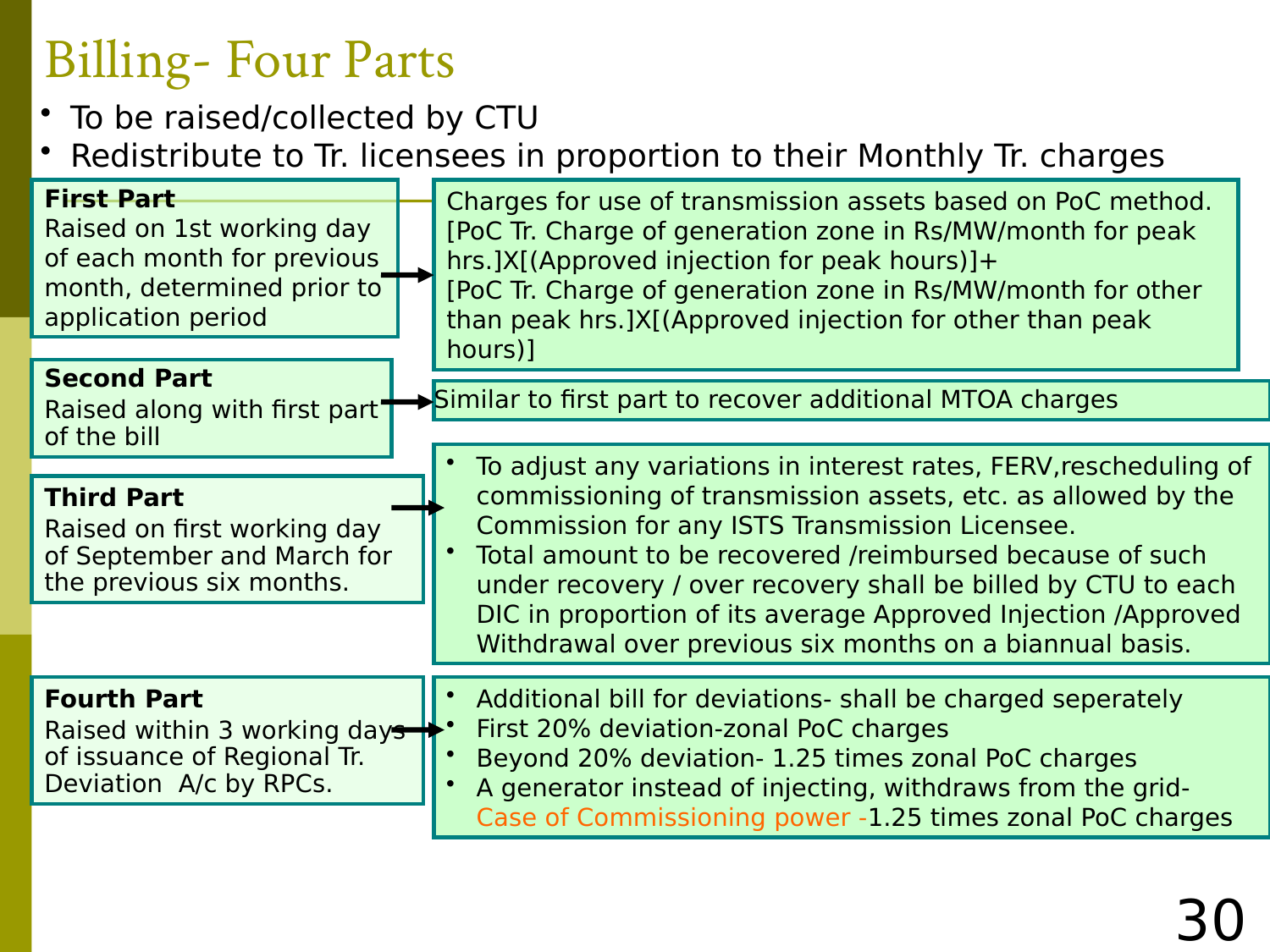

Billing- Four Parts
To be raised/collected by CTU
Redistribute to Tr. licensees in proportion to their Monthly Tr. charges
First Part
Raised on 1st working day of each month for previous month, determined prior to application period
Charges for use of transmission assets based on PoC method.
[PoC Tr. Charge of generation zone in Rs/MW/month for peak hrs.]X[(Approved injection for peak hours)]+
[PoC Tr. Charge of generation zone in Rs/MW/month for other than peak hrs.]X[(Approved injection for other than peak hours)]

Second Part
Raised along with first part of the bill
Similar to first part to recover additional MTOA charges

To adjust any variations in interest rates, FERV,rescheduling of commissioning of transmission assets, etc. as allowed by the Commission for any ISTS Transmission Licensee.
Total amount to be recovered /reimbursed because of such under recovery / over recovery shall be billed by CTU to each DIC in proportion of its average Approved Injection /Approved Withdrawal over previous six months on a biannual basis.
Third Part
Raised on first working day of September and March for the previous six months.

Fourth Part
Raised within 3 working days of issuance of Regional Tr. Deviation  A/c by RPCs.
Additional bill for deviations- shall be charged seperately
First 20% deviation-zonal PoC charges
Beyond 20% deviation- 1.25 times zonal PoC charges
A generator instead of injecting, withdraws from the grid- Case of Commissioning power -1.25 times zonal PoC charges

30